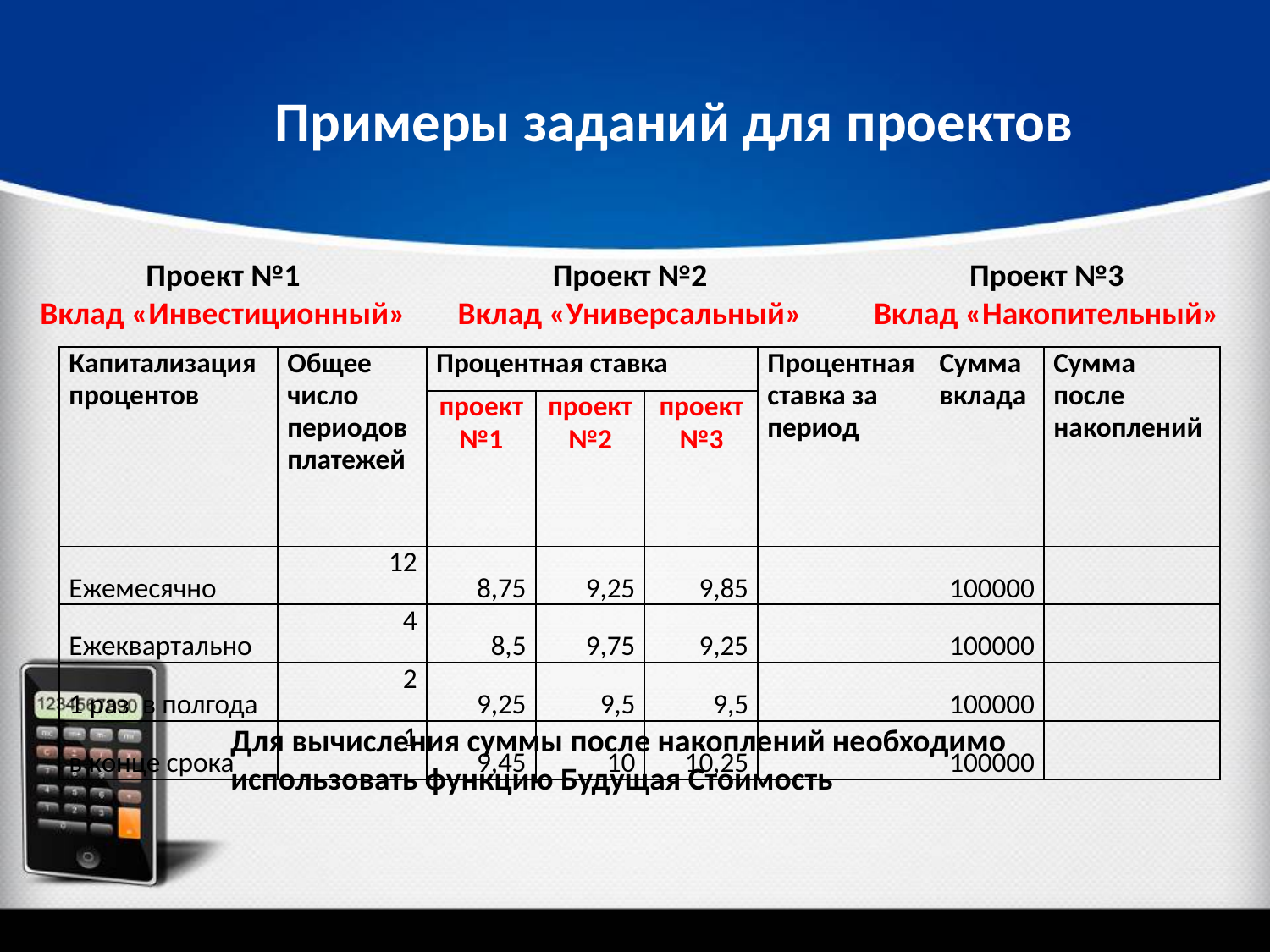

Примеры заданий для проектов
Проект №1
Вклад «Инвестиционный»

Проект №2
Вклад «Универсальный»

Проект №3
Вклад «Накопительный»

| Капитализация процентов | Общее число периодов платежей | Процентная ставка |  |  | Процентная ставка за период | Сумма вклада | Сумма после накоплений |
| --- | --- | --- | --- | --- | --- | --- | --- |
|  |  | проект№1 | проект№2 | проект№3 |  |  |  |
| Ежемесячно | 12 | 8,75 | 9,25 | 9,85 |  | 100000 |  |
| Ежеквартально | 4 | 8,5 | 9,75 | 9,25 |  | 100000 |  |
| 1 раз в полгода | 2 | 9,25 | 9,5 | 9,5 |  | 100000 |  |
| в конце срока | 1 | 9,45 | 10 | 10,25 |  | 100000 |  |
Для вычисления суммы после накоплений необходимо использовать функцию Будущая Стоимость